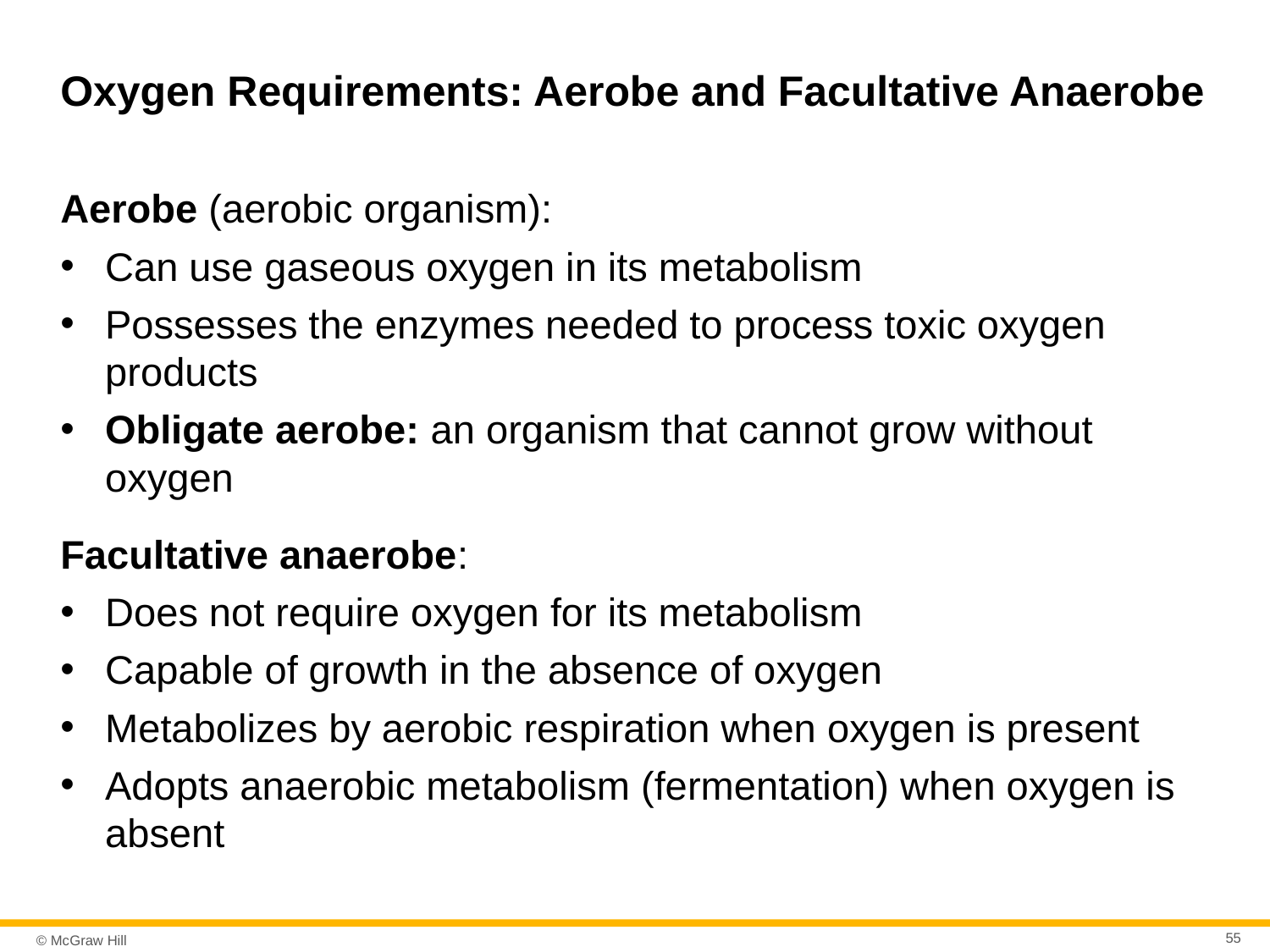

# Oxygen Requirements: Aerobe and Facultative Anaerobe
Aerobe (aerobic organism):
Can use gaseous oxygen in its metabolism
Possesses the enzymes needed to process toxic oxygen products
Obligate aerobe: an organism that cannot grow without oxygen
Facultative anaerobe:
Does not require oxygen for its metabolism
Capable of growth in the absence of oxygen
Metabolizes by aerobic respiration when oxygen is present
Adopts anaerobic metabolism (fermentation) when oxygen is absent